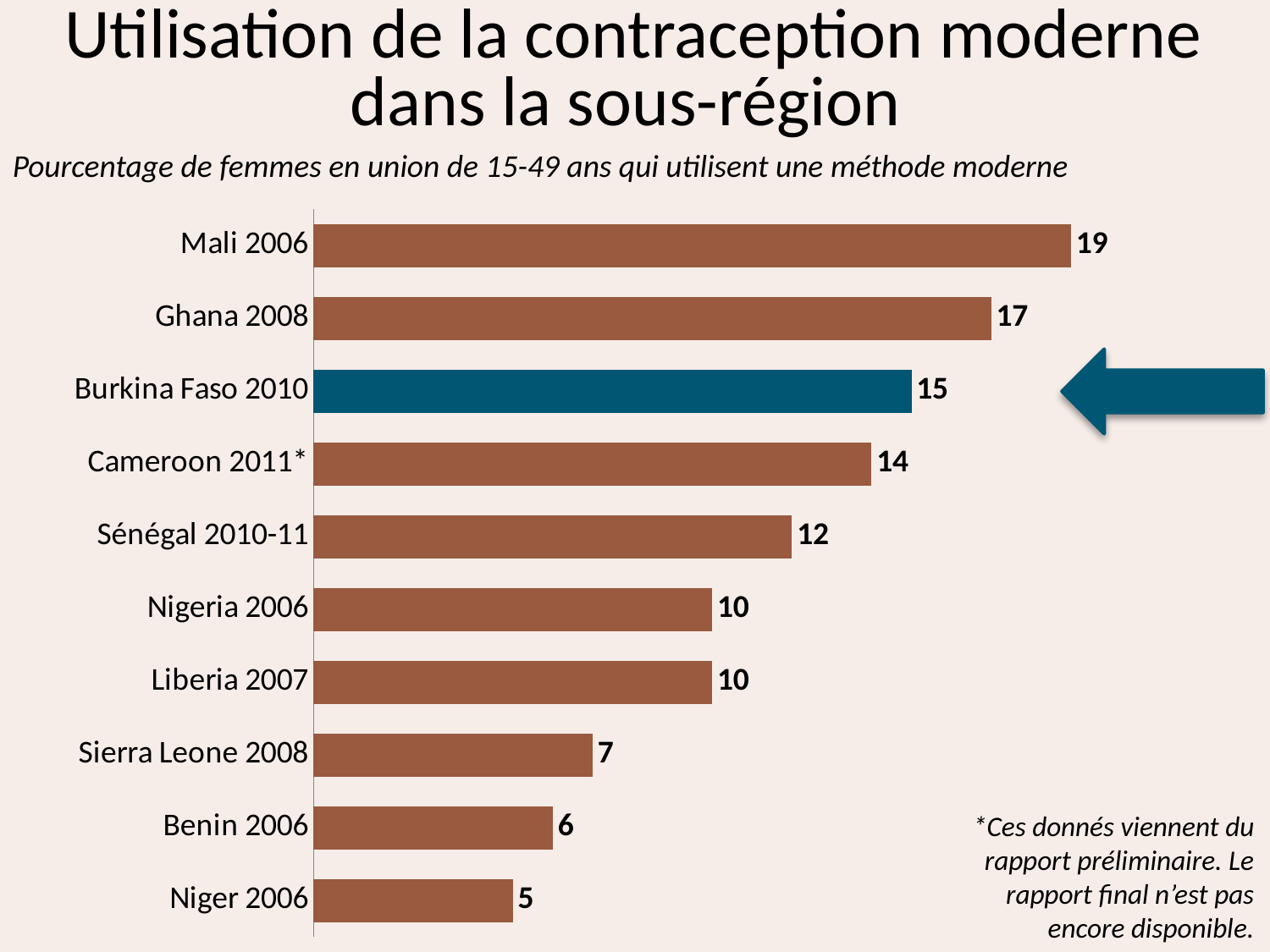

Utilisation de la contraception moderne dans la sous-région
Pourcentage de femmes en union de 15-49 ans qui utilisent une méthode moderne

### Chart

| Category | Column1 |
|---|---|
| Niger 2006 | 5.0 |
| Benin 2006 | 6.0 |
| Sierra Leone 2008 | 7.0 |
| Liberia 2007 | 10.0 |
| Nigeria 2006 | 10.0 |
| Sénégal 2010-11 | 12.0 |
| Cameroon 2011* | 14.0 |
| Burkina Faso 2010 | 15.0 |
| Ghana 2008 | 17.0 |
| Mali 2006 | 19.0 |
*Ces donnés viennent du rapport préliminaire. Le rapport final n’est pas encore disponible.